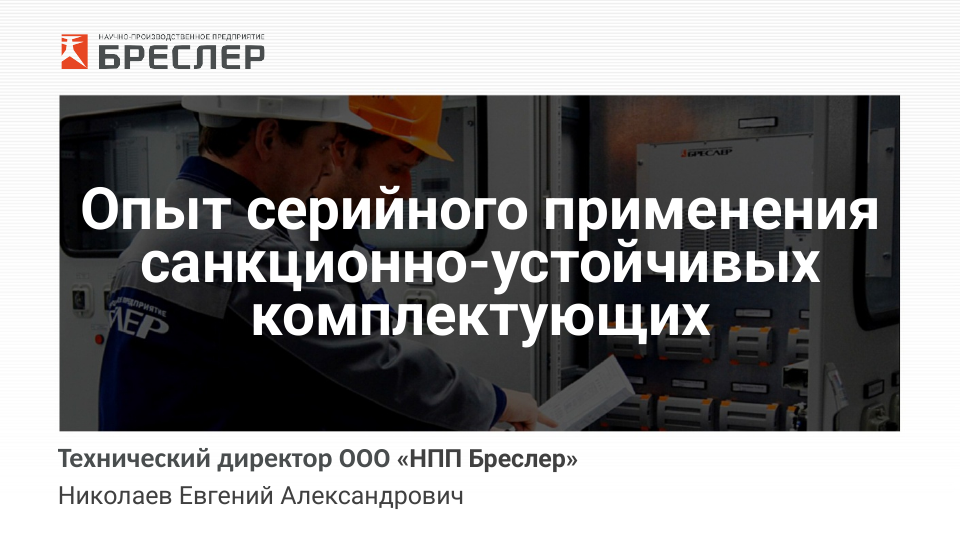

Опыт серийного применения
санкционно-устойчивых
комплектующих
Технический директор ООО «НПП Бреслер»
Николаев Евгений Александрович